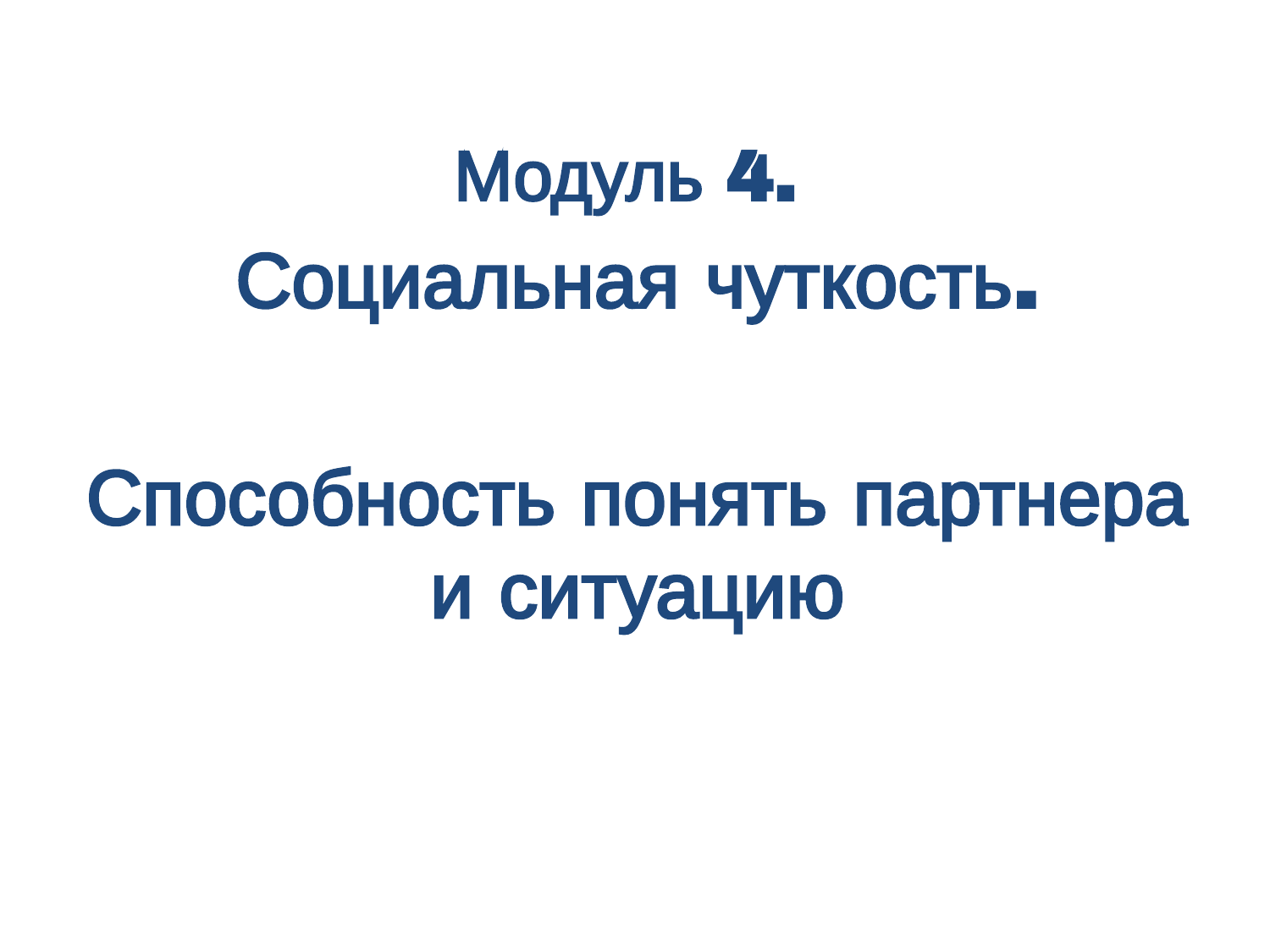

Модуль 4.
Социальная чуткость.

Способность понять партнера и ситуацию